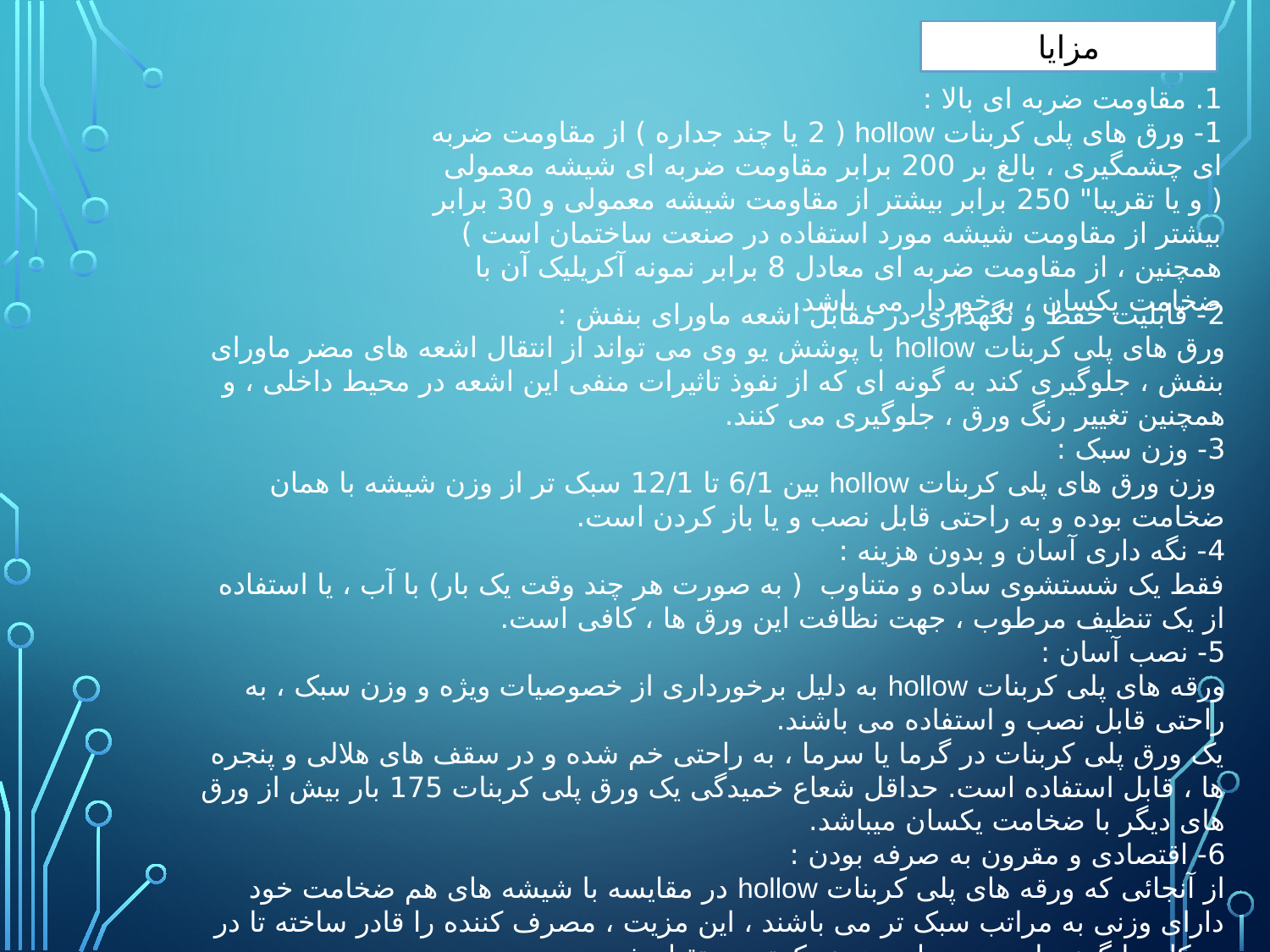

مزایا
1. مقاومت ضربه ای بالا :
1- ورق های پلی کربنات hollow ( 2 یا چند جداره ) از مقاومت ضربه ای چشمگیری ، بالغ بر 200 برابر مقاومت ضربه ای شیشه معمولی ( و یا تقریبا" 250 برابر بیشتر از مقاومت شیشه معمولی و 30 برابر بیشتر از مقاومت شیشه مورد استفاده در صنعت ساختمان است ) همچنین ، از مقاومت ضربه ای معادل 8 برابر نمونه آکریلیک آن با ضخامت یکسان ، برخوردار می باشد.
2- قابلیت حفظ و نگهداری در مقابل اشعه ماورای بنفش :
ورق های پلی کربنات hollow با پوشش یو وی می تواند از انتقال اشعه های مضر ماورای بنفش ، جلوگیری کند به گونه ای که از نفوذ تاثیرات منفی این اشعه در محیط داخلی ، و همچنین تغییر رنگ ورق ، جلوگیری می کنند.
3- وزن سبک :
 وزن ورق های پلی کربنات hollow بین 6/1 تا 12/1 سبک تر از وزن شیشه با همان ضخامت بوده و به راحتی قابل نصب و یا باز کردن است.
4- نگه داری آسان و بدون هزینه :
فقط یک شستشوی ساده و متناوب  ( به صورت هر چند وقت یک بار) با آب ، یا استفاده از یک تنظیف مرطوب ، جهت نظافت این ورق ها ، کافی است.
5- نصب آسان :
ورقه های پلی کربنات hollow به دلیل برخورداری از خصوصیات ویژه و وزن سبک ، به راحتی قابل نصب و استفاده می باشند.
یک ورق پلی کربنات در گرما یا سرما ، به راحتی خم شده و در سقف های هلالی و پنجره ها ، قابل استفاده است. حداقل شعاع خمیدگی یک ورق پلی کربنات 175 بار بیش از ورق های دیگر با ضخامت یکسان میباشد.
6- اقتصادی و مقرون به صرفه بودن :
از آنجائی که ورقه های پلی کربنات hollow در مقایسه با شیشه های هم ضخامت خود دارای وزنی به مراتب سبک تر می باشند ، این مزیت ، مصرف کننده را قادر ساخته تا در سیکل جایگزنی این محصول ، هزینه کمتری متقبل شود.